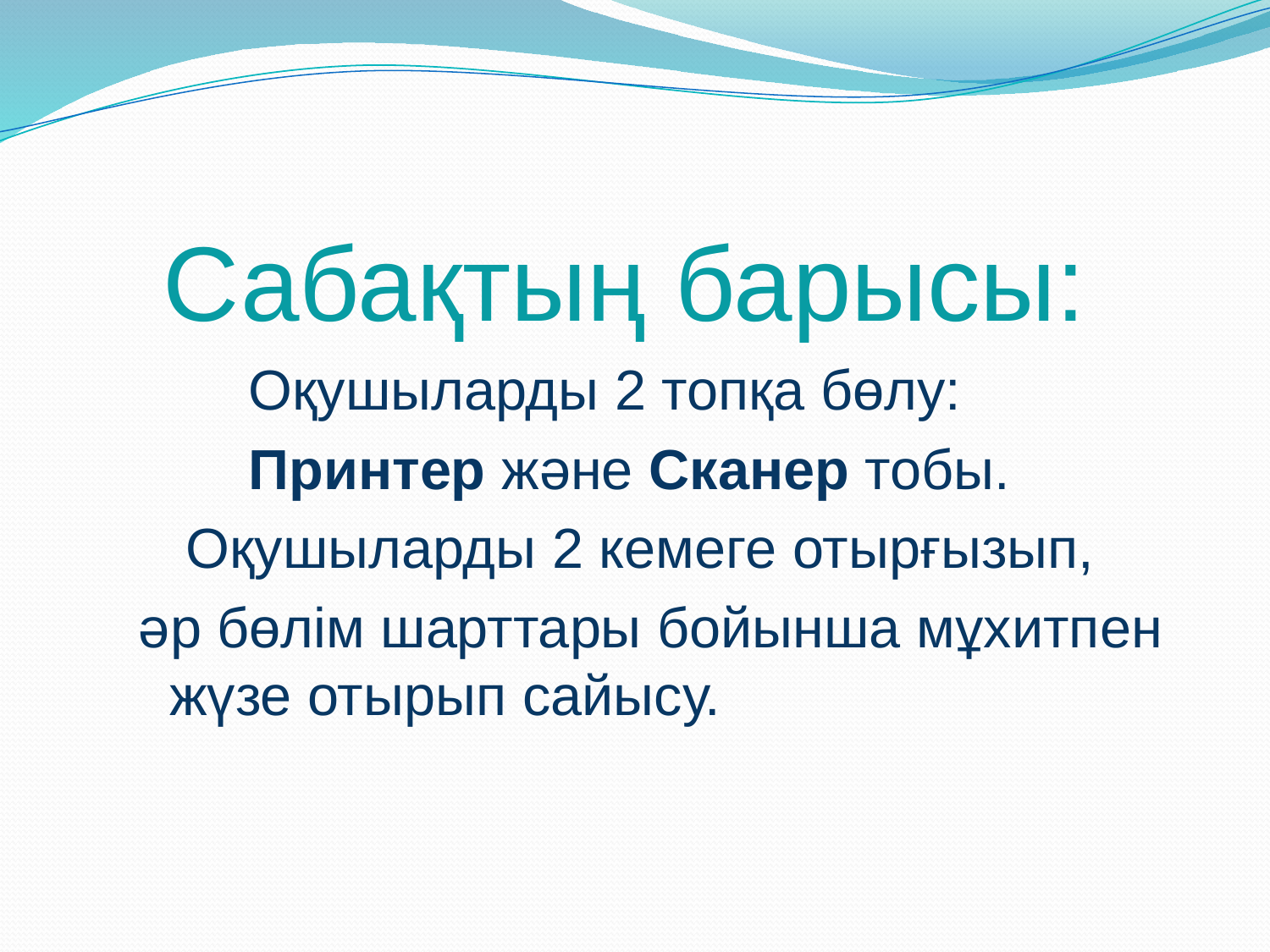

Сабақтың барысы:
           Оқушыларды 2 топқа бөлу:
           Принтер және Сканер тобы.
       Оқушыларды 2 кемеге отырғызып,
    әр бөлім шарттары бойынша мұхитпен    жүзе отырып сайысу.